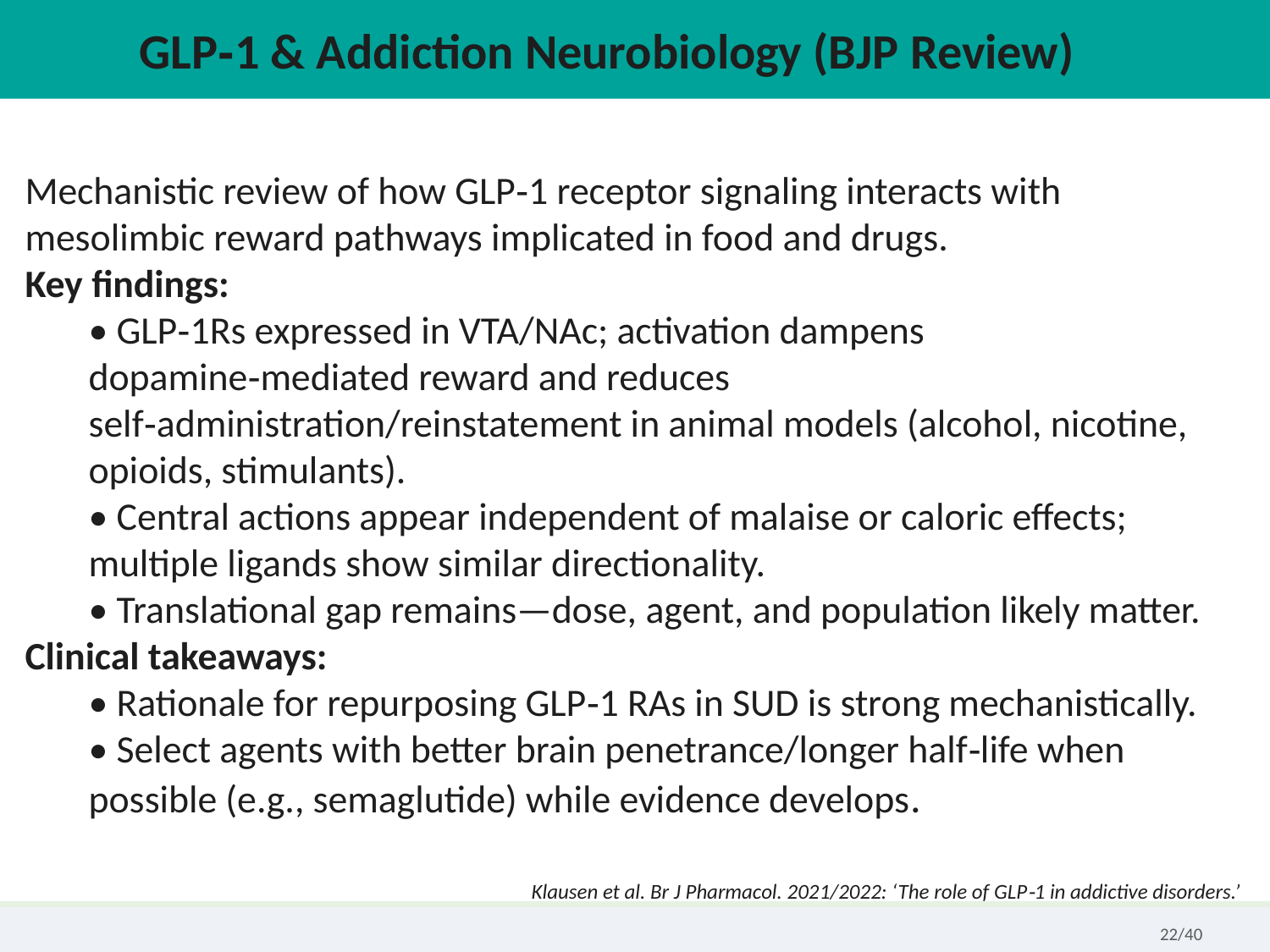

GLP‑1 & Addiction Neurobiology (BJP Review)
Mechanistic review of how GLP‑1 receptor signaling interacts with mesolimbic reward pathways implicated in food and drugs.
Key findings:
• GLP‑1Rs expressed in VTA/NAc; activation dampens dopamine‑mediated reward and reduces self‑administration/reinstatement in animal models (alcohol, nicotine, opioids, stimulants).
• Central actions appear independent of malaise or caloric effects; multiple ligands show similar directionality.
• Translational gap remains—dose, agent, and population likely matter.
Clinical takeaways:
• Rationale for repurposing GLP‑1 RAs in SUD is strong mechanistically.
• Select agents with better brain penetrance/longer half‑life when possible (e.g., semaglutide) while evidence develops.
Klausen et al. Br J Pharmacol. 2021/2022: ‘The role of GLP‑1 in addictive disorders.’

22/40